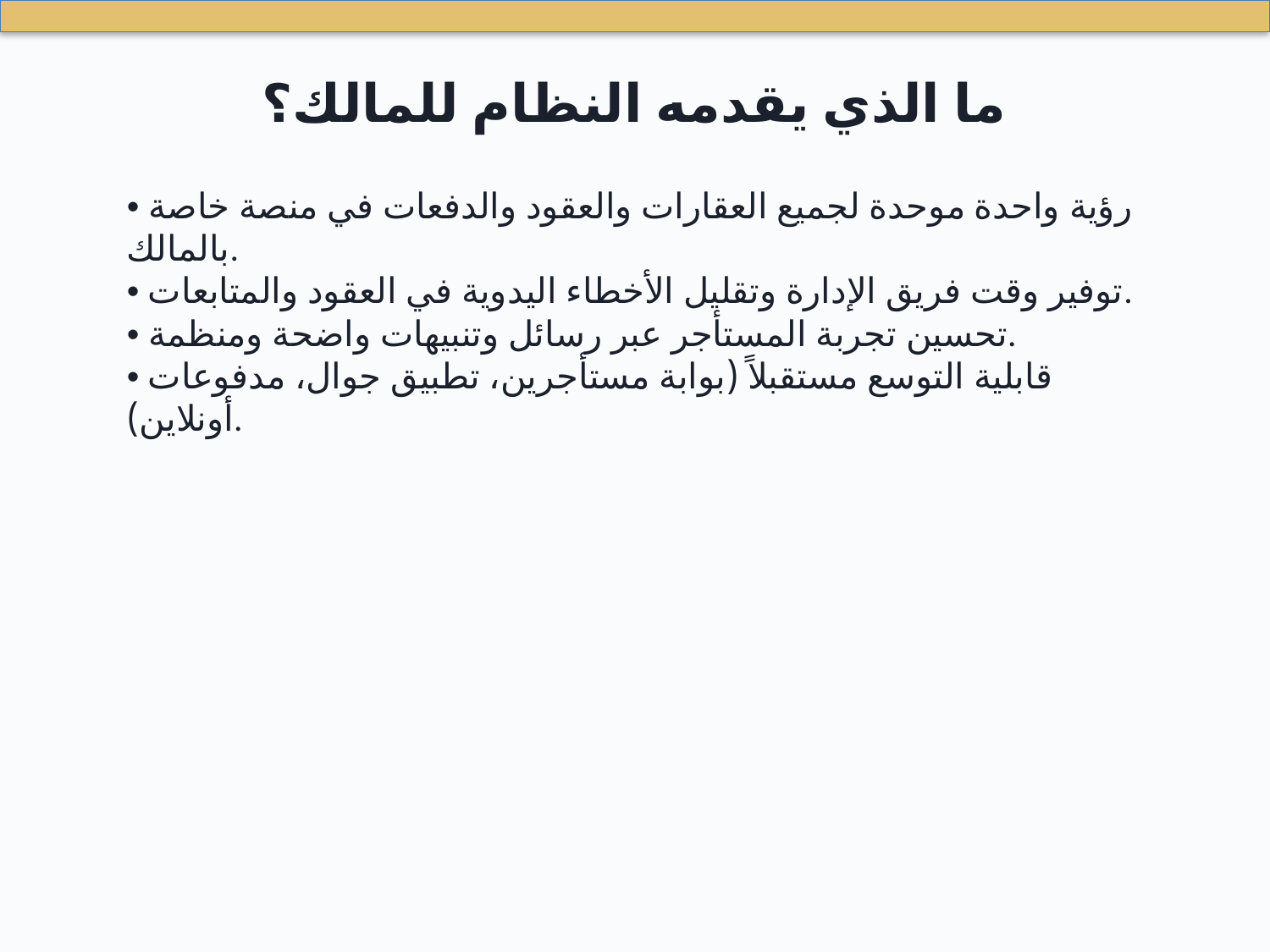

ما الذي يقدمه النظام للمالك؟
• رؤية واحدة موحدة لجميع العقارات والعقود والدفعات في منصة خاصة بالمالك.
• توفير وقت فريق الإدارة وتقليل الأخطاء اليدوية في العقود والمتابعات.
• تحسين تجربة المستأجر عبر رسائل وتنبيهات واضحة ومنظمة.
• قابلية التوسع مستقبلاً (بوابة مستأجرين، تطبيق جوال، مدفوعات أونلاين).